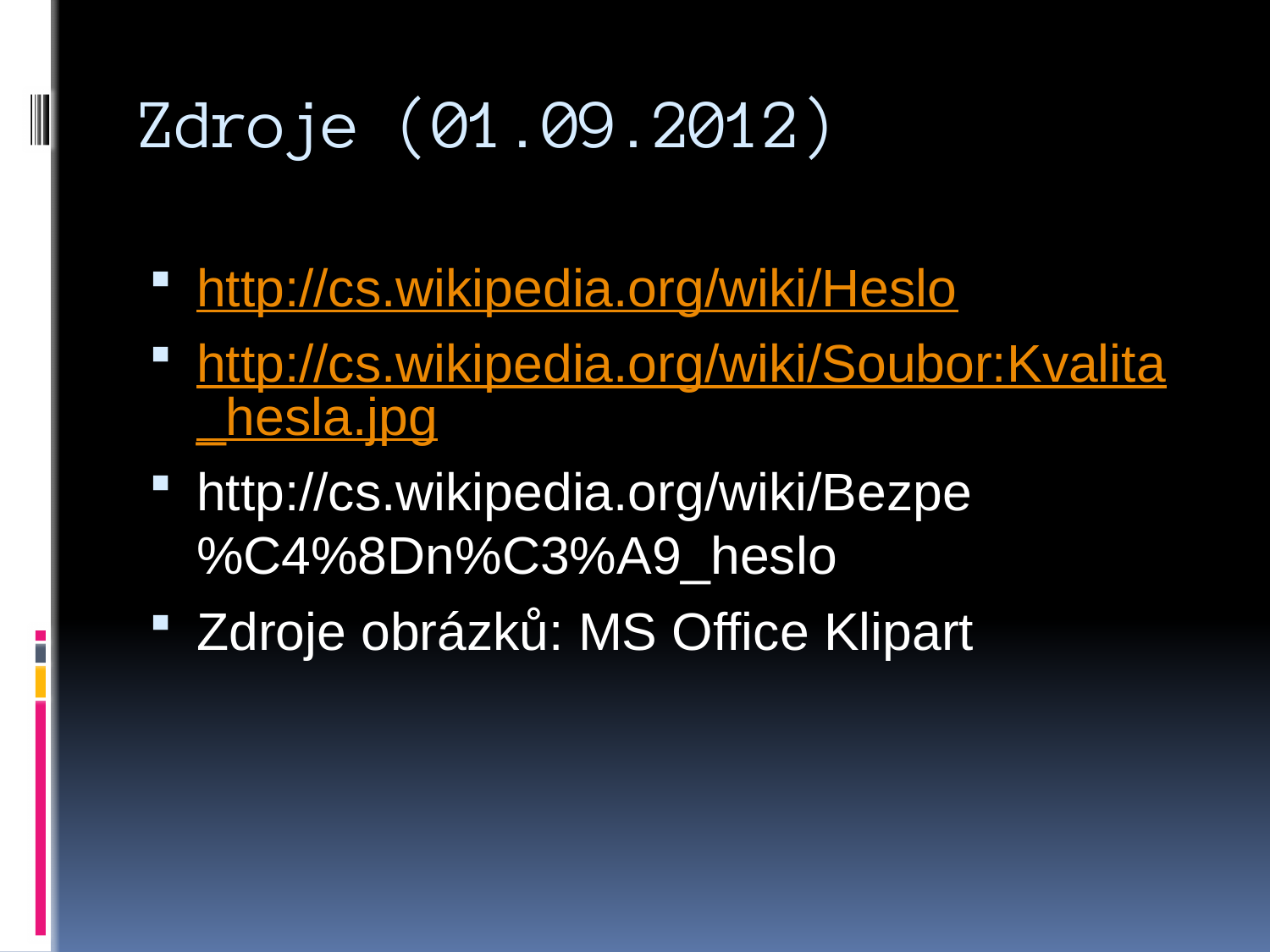

# Zdroje (01.09.2012)
http://cs.wikipedia.org/wiki/Heslo
http://cs.wikipedia.org/wiki/Soubor:Kvalita_hesla.jpg
http://cs.wikipedia.org/wiki/Bezpe%C4%8Dn%C3%A9_heslo
Zdroje obrázků: MS Office Klipart